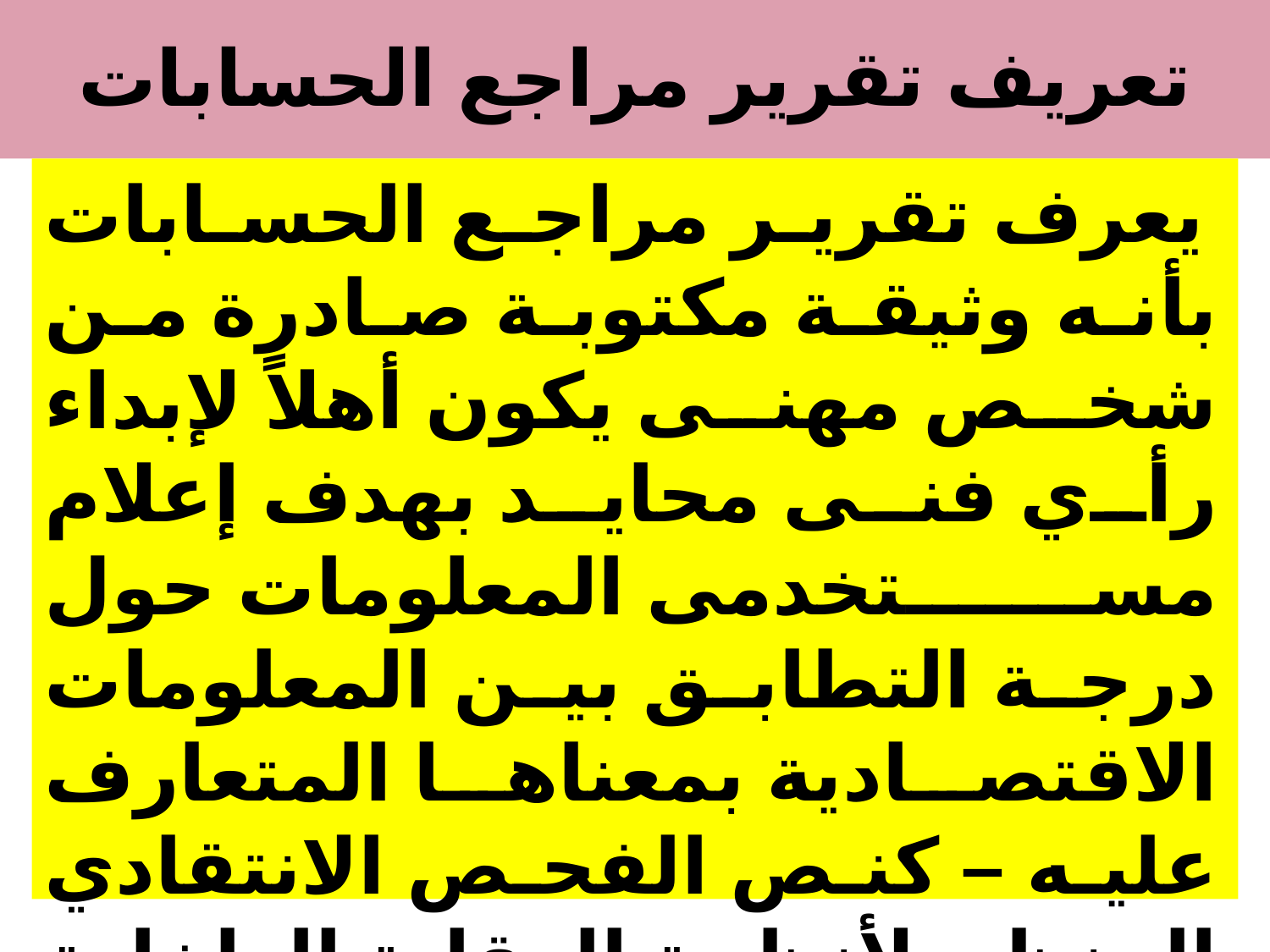

# تعريف تقرير مراجع الحسابات
 يعرف تقرير مراجع الحسابات بأنه وثيقة مكتوبة صادرة من شخص مهنى يكون أهلاً لإبداء رأي فنى محايد بهدف إعلام مستخدمى المعلومات حول درجة التطابق بين المعلومات الاقتصادية بمعناها المتعارف عليه – كنص الفحص الانتقادي المنظم لأنظمة الرقابة الداخلية والبيانات والمعلومات المحاسبية المبينة فى الدفاتر والسجلات